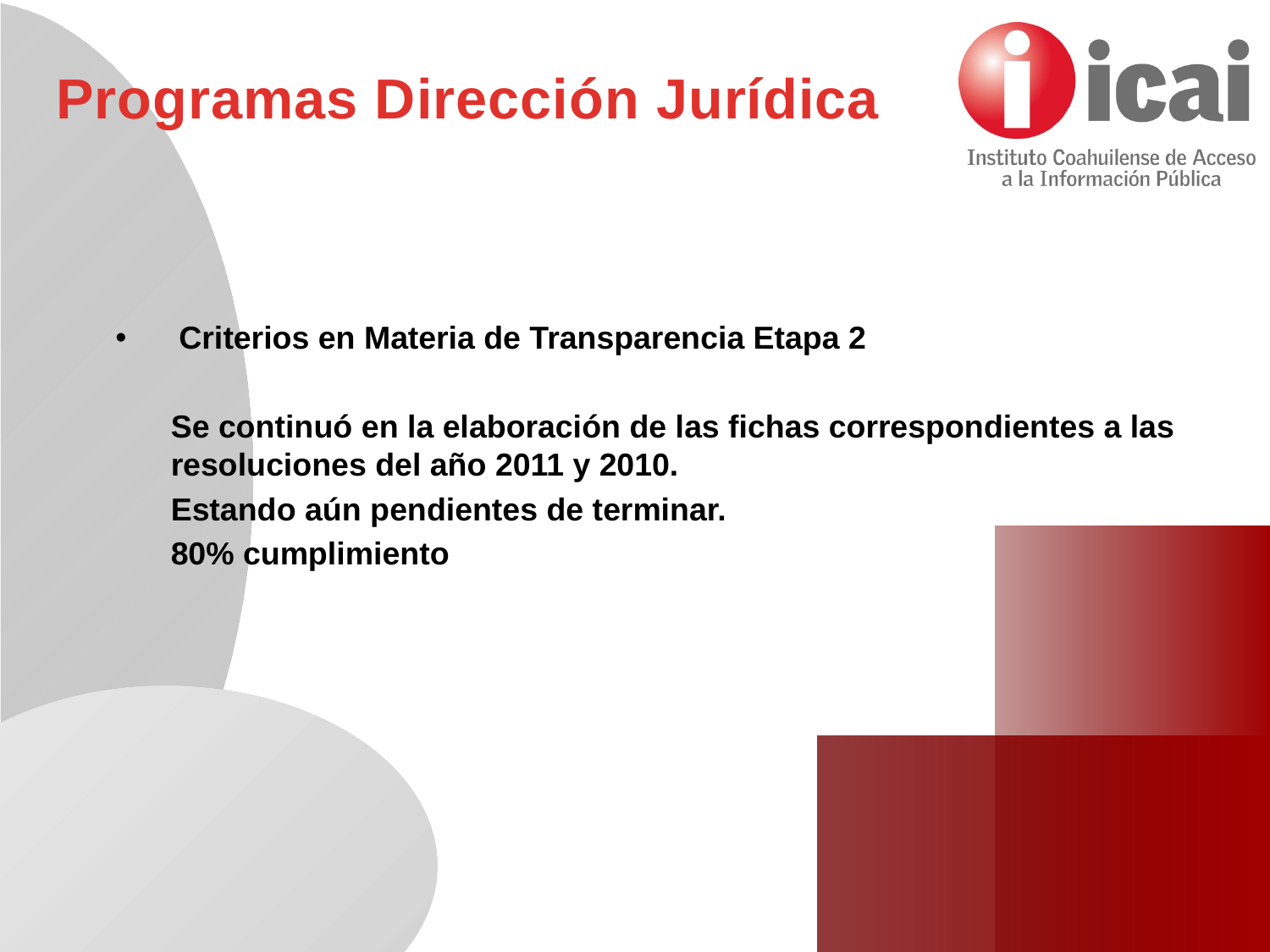

Programas Dirección Jurídica
Criterios en Materia de Transparencia Etapa 2

Se continuó en la elaboración de las fichas correspondientes a las resoluciones del año 2011 y 2010.
Estando aún pendientes de terminar.
80% cumplimiento